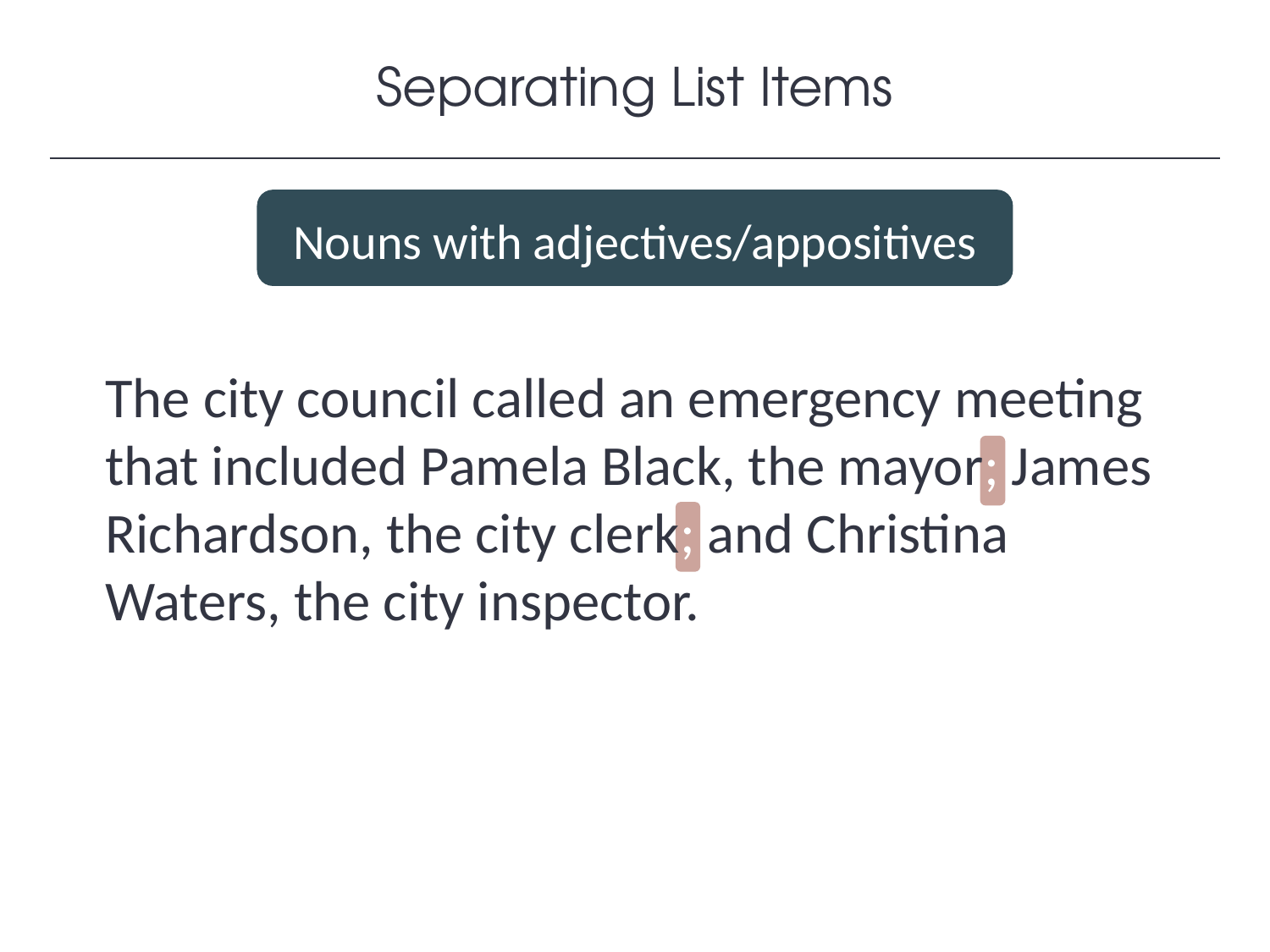

Separating List Items
HAWKES LEARNING

Nouns with adjectives/appositives
The city council called an emergency meeting that included Pamela Black, the mayor; James Richardson, the city clerk; and Christina Waters, the city inspector.